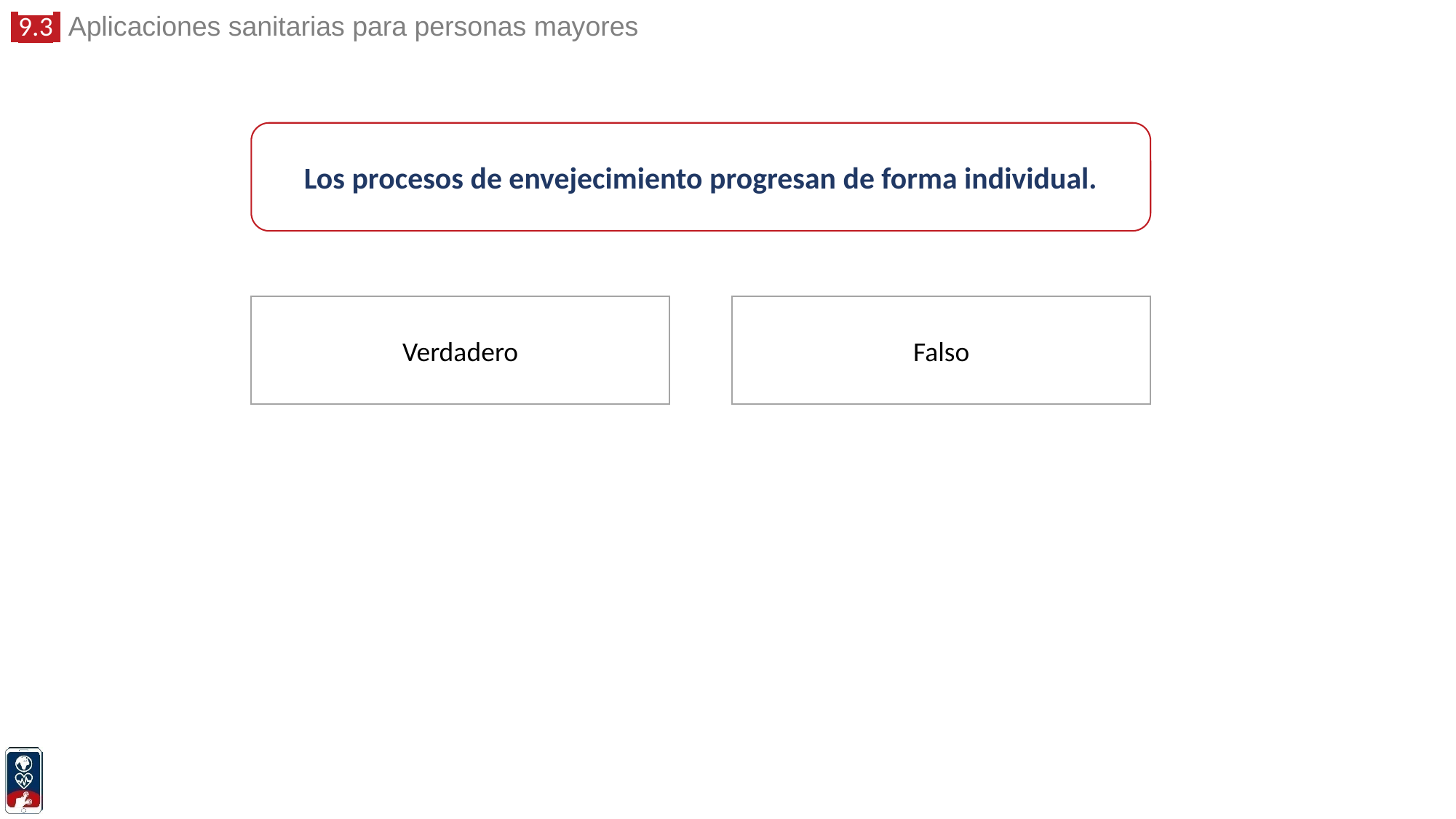

Los procesos de envejecimiento progresan de forma individual.
Falso
Verdadero